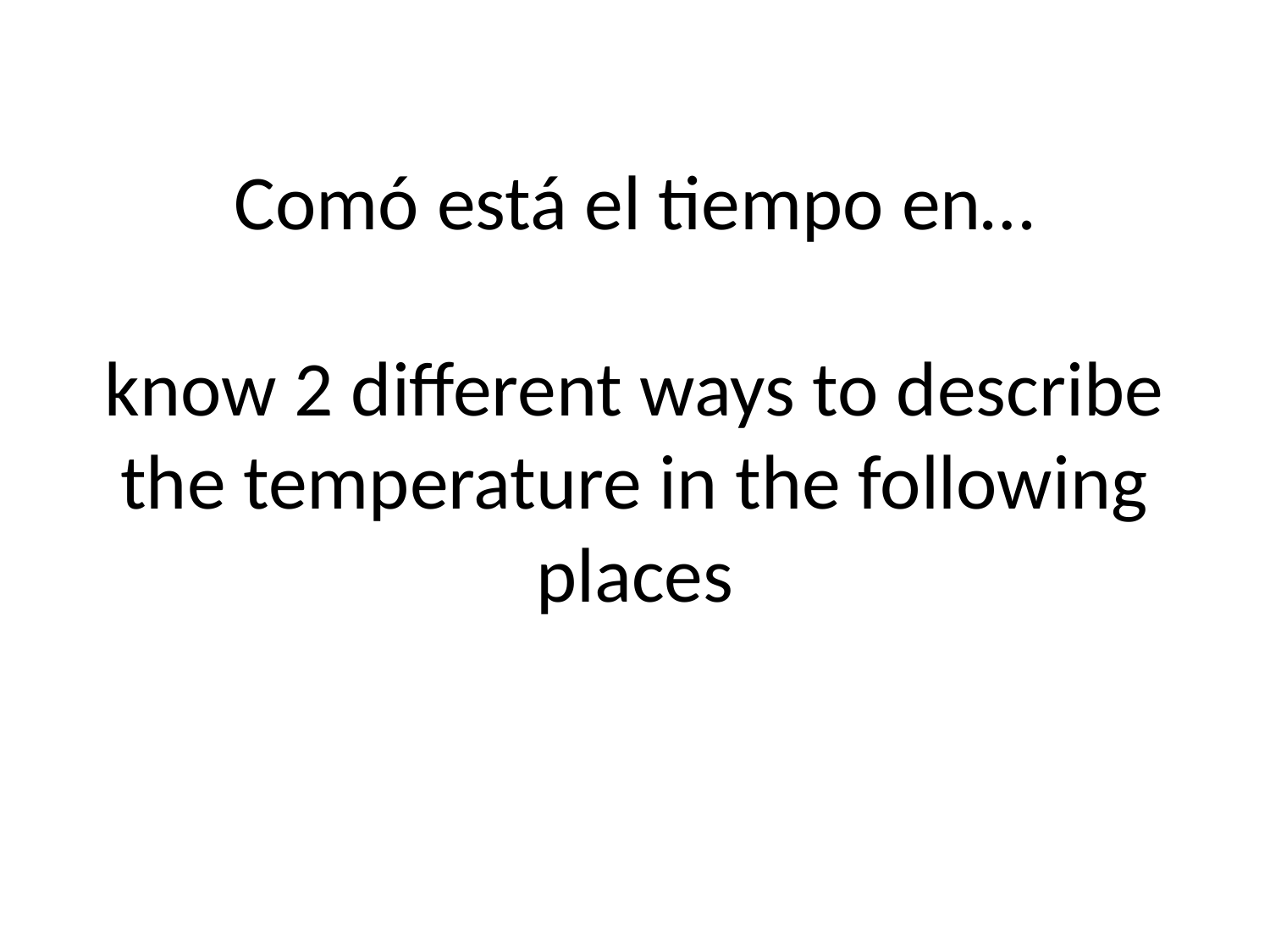

# Comó está el tiempo en… know 2 different ways to describe the temperature in the following places